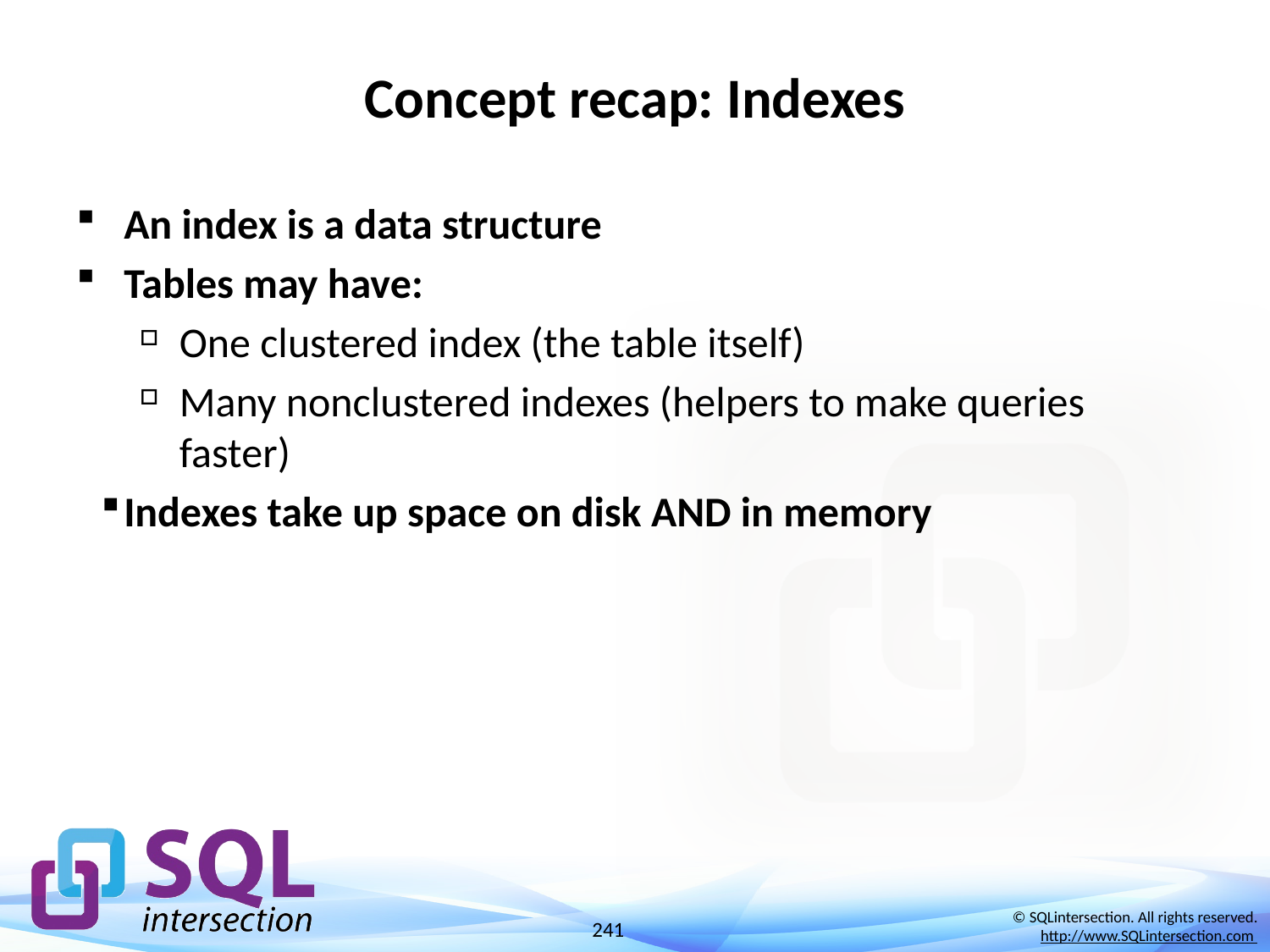

# Concept recap: Indexes
An index is a data structure
Tables may have:
One clustered index (the table itself)
Many nonclustered indexes (helpers to make queries faster)
Indexes take up space on disk AND in memory